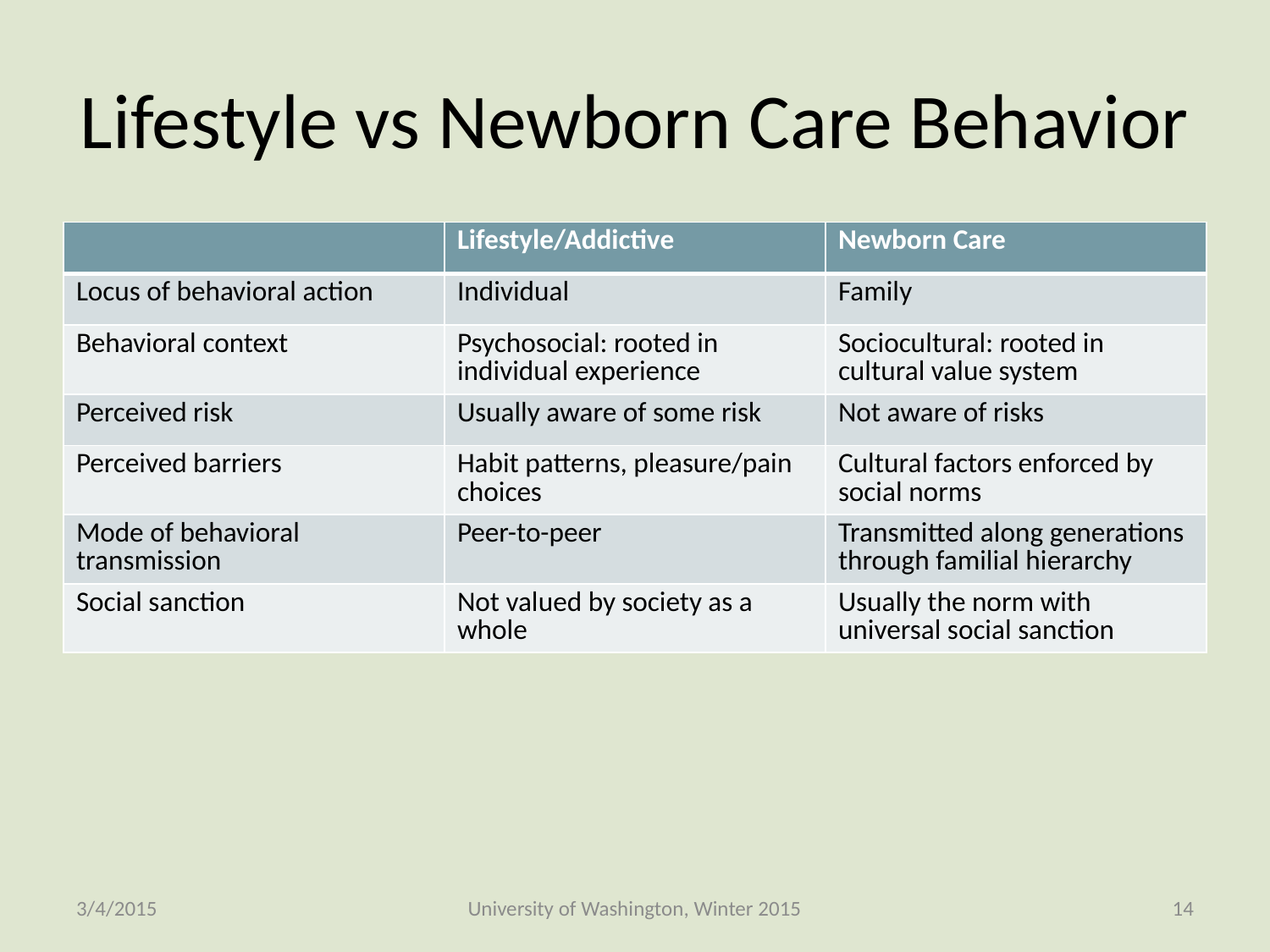

# Lifestyle vs Newborn Care Behavior
|  | Lifestyle/Addictive | Newborn Care |
| --- | --- | --- |
| Locus of behavioral action | Individual | Family |
| Behavioral context | Psychosocial: rooted in individual experience | Sociocultural: rooted in cultural value system |
| Perceived risk | Usually aware of some risk | Not aware of risks |
| Perceived barriers | Habit patterns, pleasure/pain choices | Cultural factors enforced by social norms |
| Mode of behavioral transmission | Peer-to-peer | Transmitted along generations through familial hierarchy |
| Social sanction | Not valued by society as a whole | Usually the norm with universal social sanction |
3/4/2015
University of Washington, Winter 2015
14